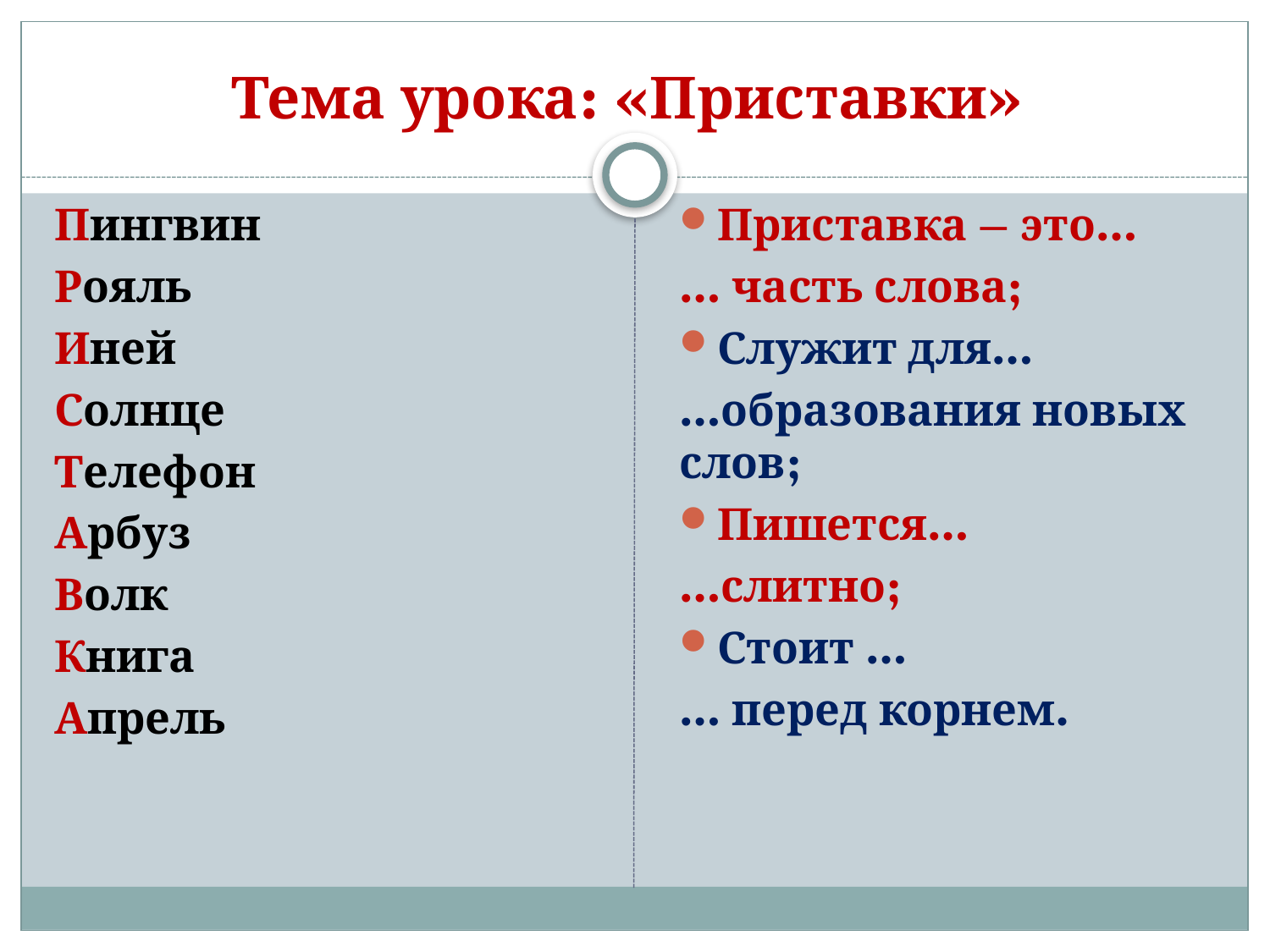

# Тема урока: «Приставки»
Пингвин
Рояль
Иней
Солнце
Телефон
Арбуз
Волк
Книга
Апрель
Приставка – это…
… часть слова;
Служит для…
…образования новых слов;
Пишется…
…слитно;
Стоит …
… перед корнем.